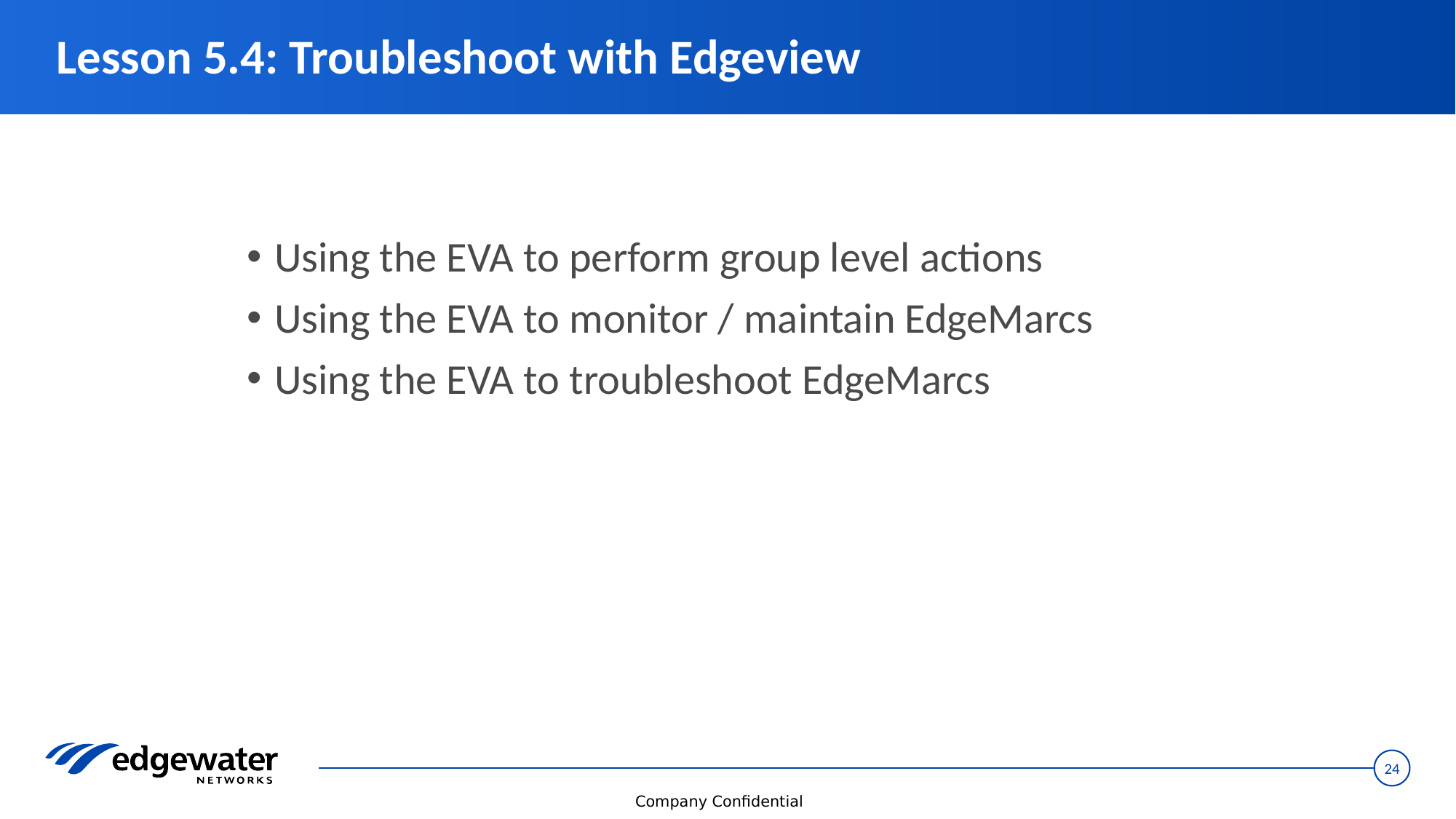

# Lesson 5.4: Troubleshoot with Edgeview

Using the EVA to perform group level actions
Using the EVA to monitor / maintain EdgeMarcs
Using the EVA to troubleshoot EdgeMarcs

Company Confidential